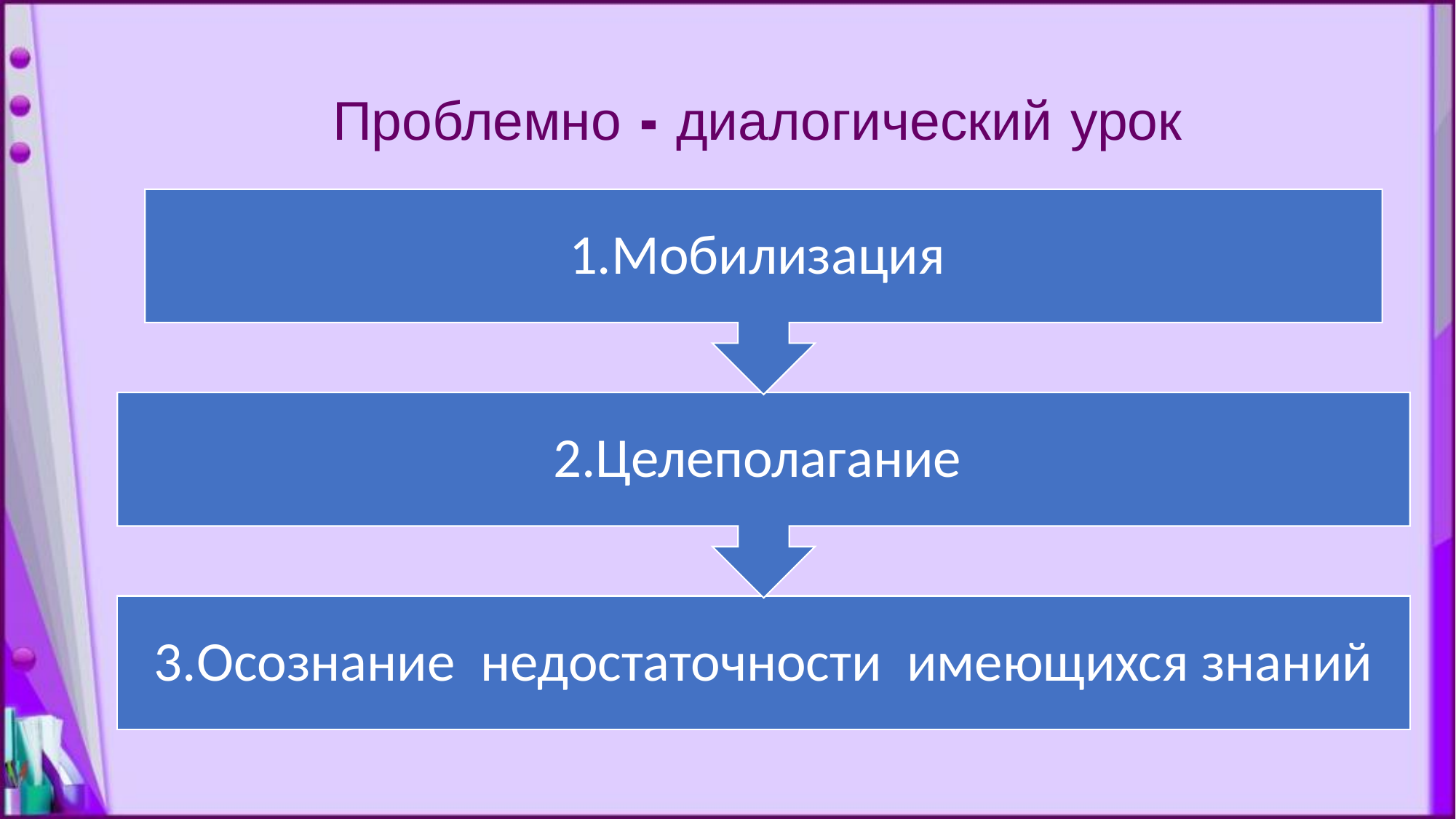

# Проблемно - диалогический урок
3.Осознание  недостаточности  имеющихся знаний
2.Целеполагание
1.Мобилизация